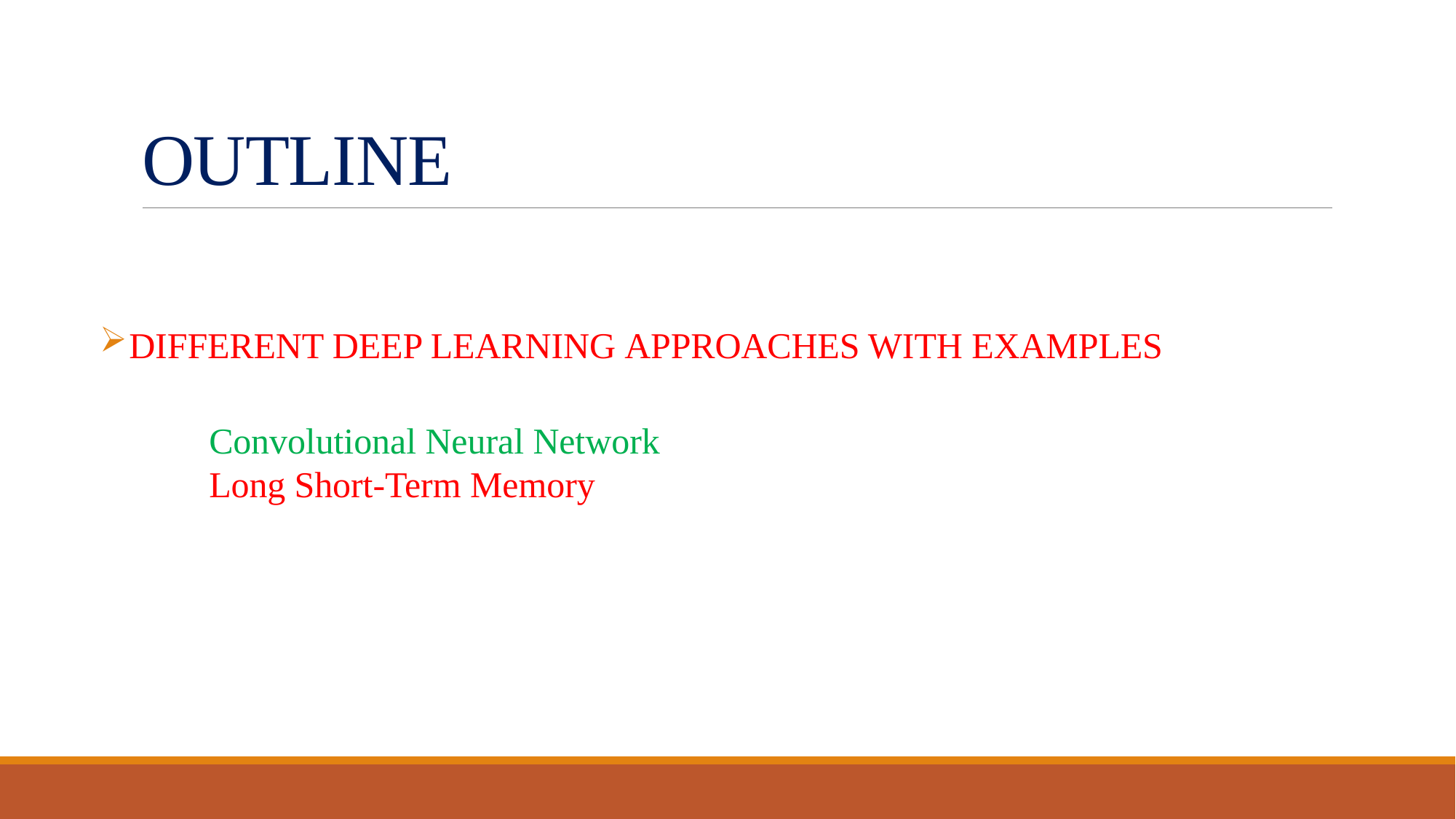

# OUTLINE

DIFFERENT DEEP LEARNING APPROACHES WITH EXAMPLES

		Convolutional Neural Network
		Long Short-Term Memory